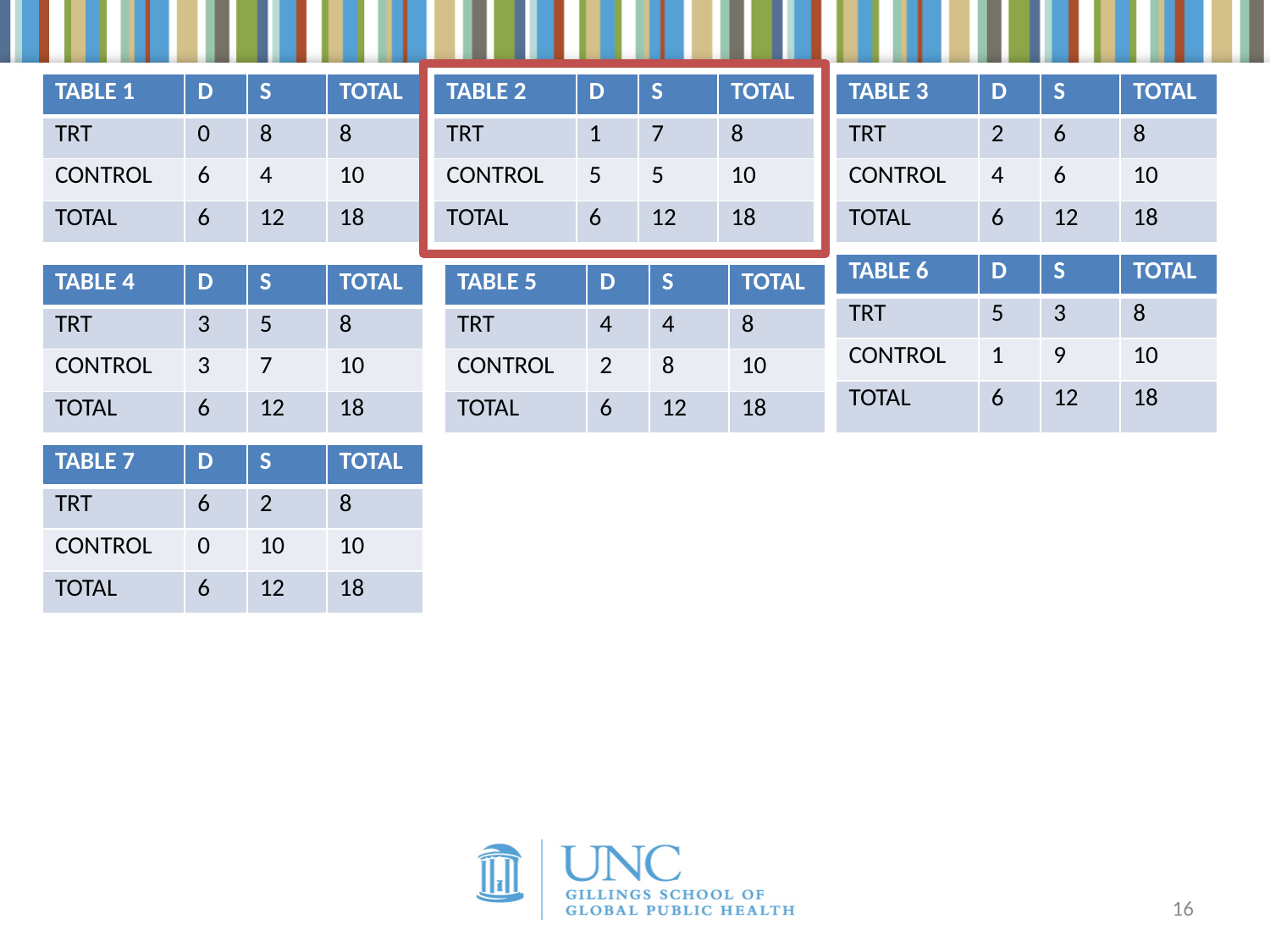

#

| TABLE 1 | D | S | TOTAL |
| --- | --- | --- | --- |
| TRT | 0 | 8 | 8 |
| CONTROL | 6 | 4 | 10 |
| TOTAL | 6 | 12 | 18 |
| TABLE 2 | D | S | TOTAL |
| --- | --- | --- | --- |
| TRT | 1 | 7 | 8 |
| CONTROL | 5 | 5 | 10 |
| TOTAL | 6 | 12 | 18 |
| TABLE 3 | D | S | TOTAL |
| --- | --- | --- | --- |
| TRT | 2 | 6 | 8 |
| CONTROL | 4 | 6 | 10 |
| TOTAL | 6 | 12 | 18 |
| TABLE 6 | D | S | TOTAL |
| --- | --- | --- | --- |
| TRT | 5 | 3 | 8 |
| CONTROL | 1 | 9 | 10 |
| TOTAL | 6 | 12 | 18 |
| TABLE 4 | D | S | TOTAL |
| --- | --- | --- | --- |
| TRT | 3 | 5 | 8 |
| CONTROL | 3 | 7 | 10 |
| TOTAL | 6 | 12 | 18 |
| TABLE 5 | D | S | TOTAL |
| --- | --- | --- | --- |
| TRT | 4 | 4 | 8 |
| CONTROL | 2 | 8 | 10 |
| TOTAL | 6 | 12 | 18 |

| TABLE 7 | D | S | TOTAL |
| --- | --- | --- | --- |
| TRT | 6 | 2 | 8 |
| CONTROL | 0 | 10 | 10 |
| TOTAL | 6 | 12 | 18 |
16